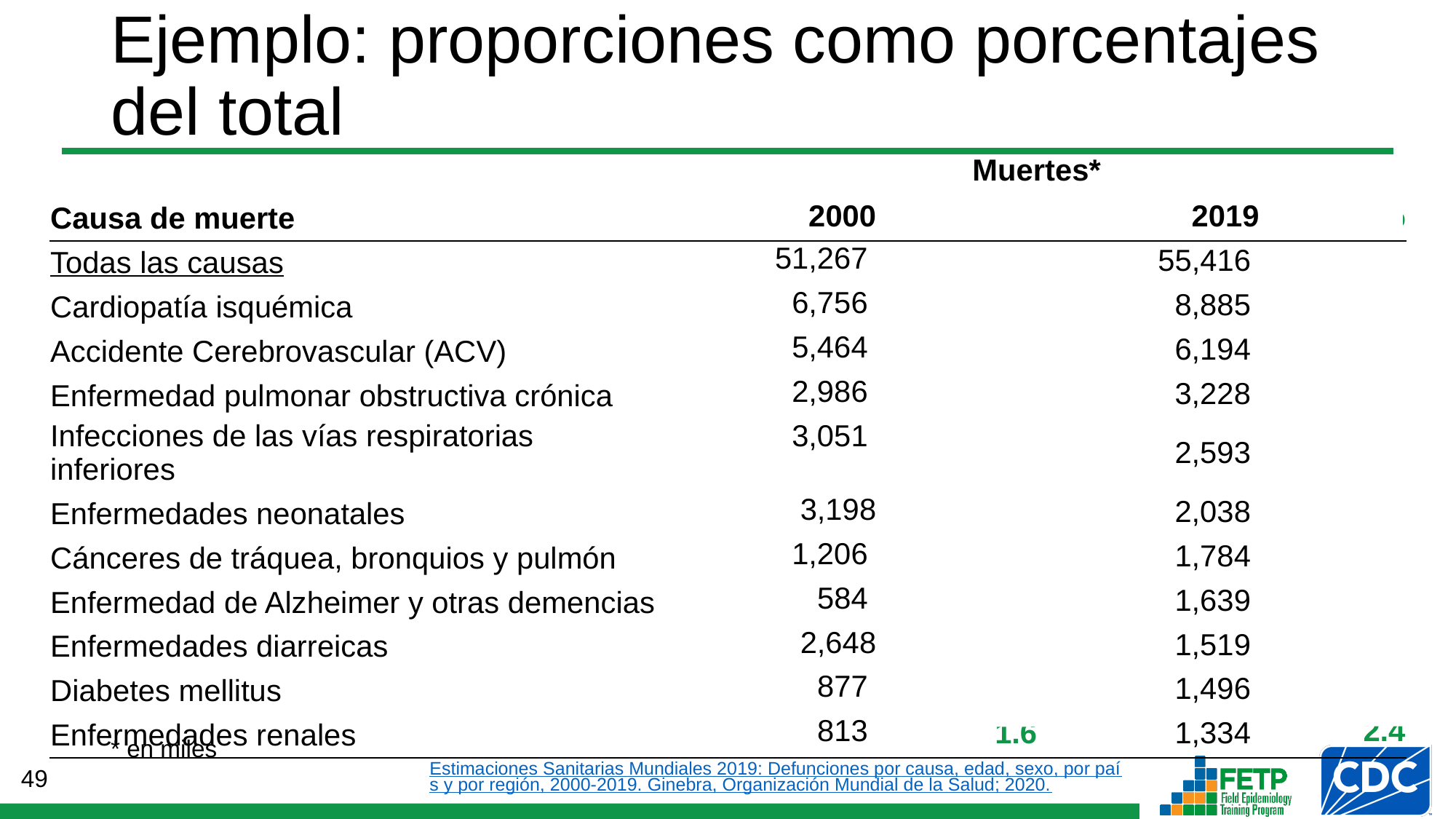

# Ejemplo: proporciones como porcentajes del total
|  | Muertes\* |  |  |  |
| --- | --- | --- | --- | --- |
| Causa de muerte | 2000 | % | 2019 | % |
| Todas las causas | 51,267 | 100.0 | 55,416 | 100.0 |
| Cardiopatía isquémica | 6,756 | 13.2 | 8,885 | 16.0 |
| Accidente Cerebrovascular (ACV) | 5,464 | 10.7 | 6,194 | 11.2 |
| Enfermedad pulmonar obstructiva crónica | 2,986 | 5.8 | 3,228 | 5.8 |
| Infecciones de las vías respiratorias inferiores | 3,051 | 6.0 | 2,593 | 4.7 |
| Enfermedades neonatales | 3,198 | 6.2 | 2,038 | 3.7 |
| Cánceres de tráquea, bronquios y pulmón | 1,206 | 2.4 | 1,784 | 3.2 |
| Enfermedad de Alzheimer y otras demencias | 584 | 1.1 | 1,639 | 3.0 |
| Enfermedades diarreicas | 2,648 | 5.2 | 1,519 | 2.7 |
| Diabetes mellitus | 877 | 1.7 | 1,496 | 2.7 |
| Enfermedades renales | 813 | 1.6 | 1,334 | 2.4 |

* en miles
Estimaciones Sanitarias Mundiales 2019: Defunciones por causa, edad, sexo, por país y por región, 2000-2019. Ginebra, Organización Mundial de la Salud; 2020.